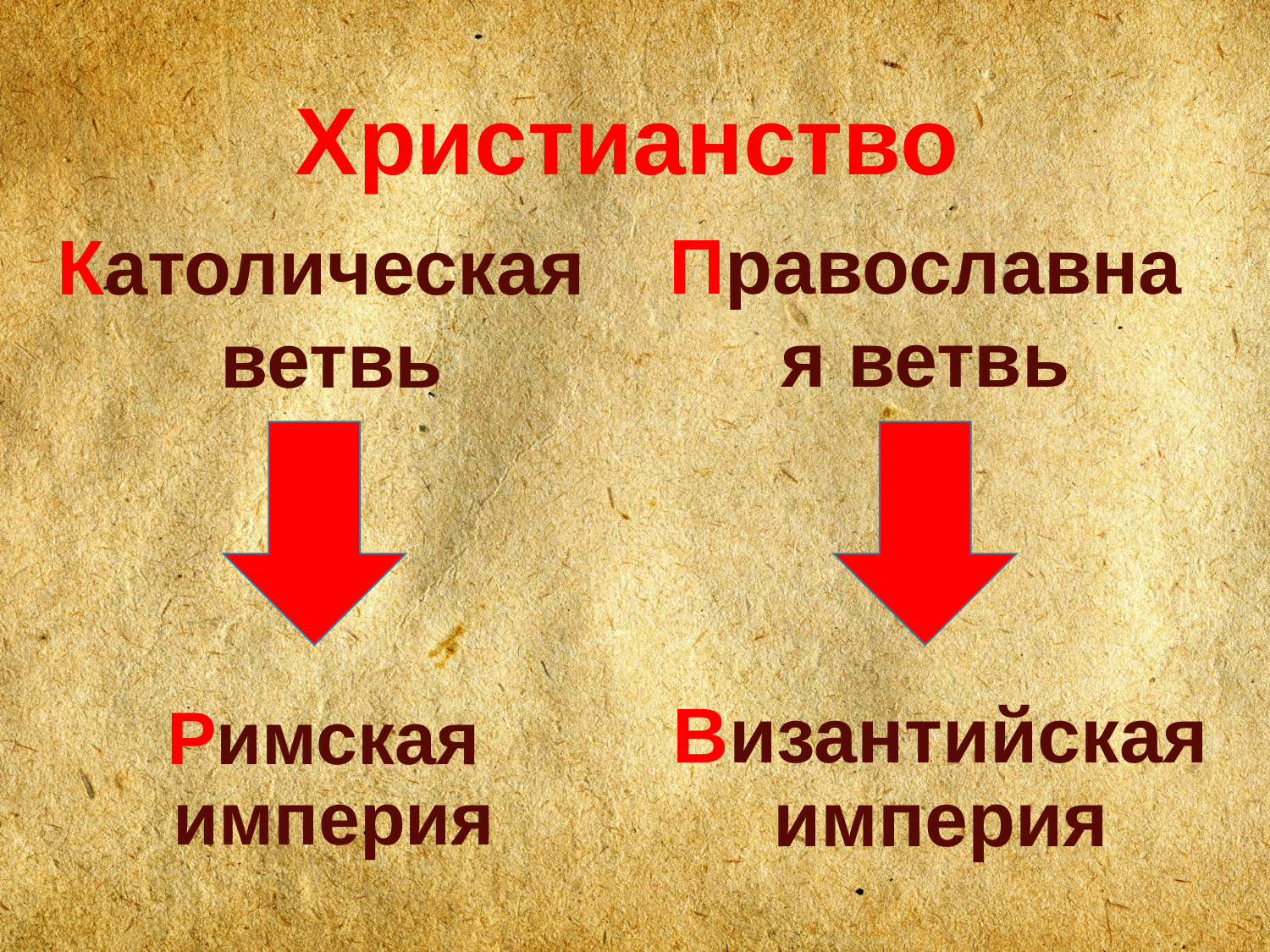

# Христианство
Католическая  ветвь
Православная ветвь

Византийская империя
Римская  империя